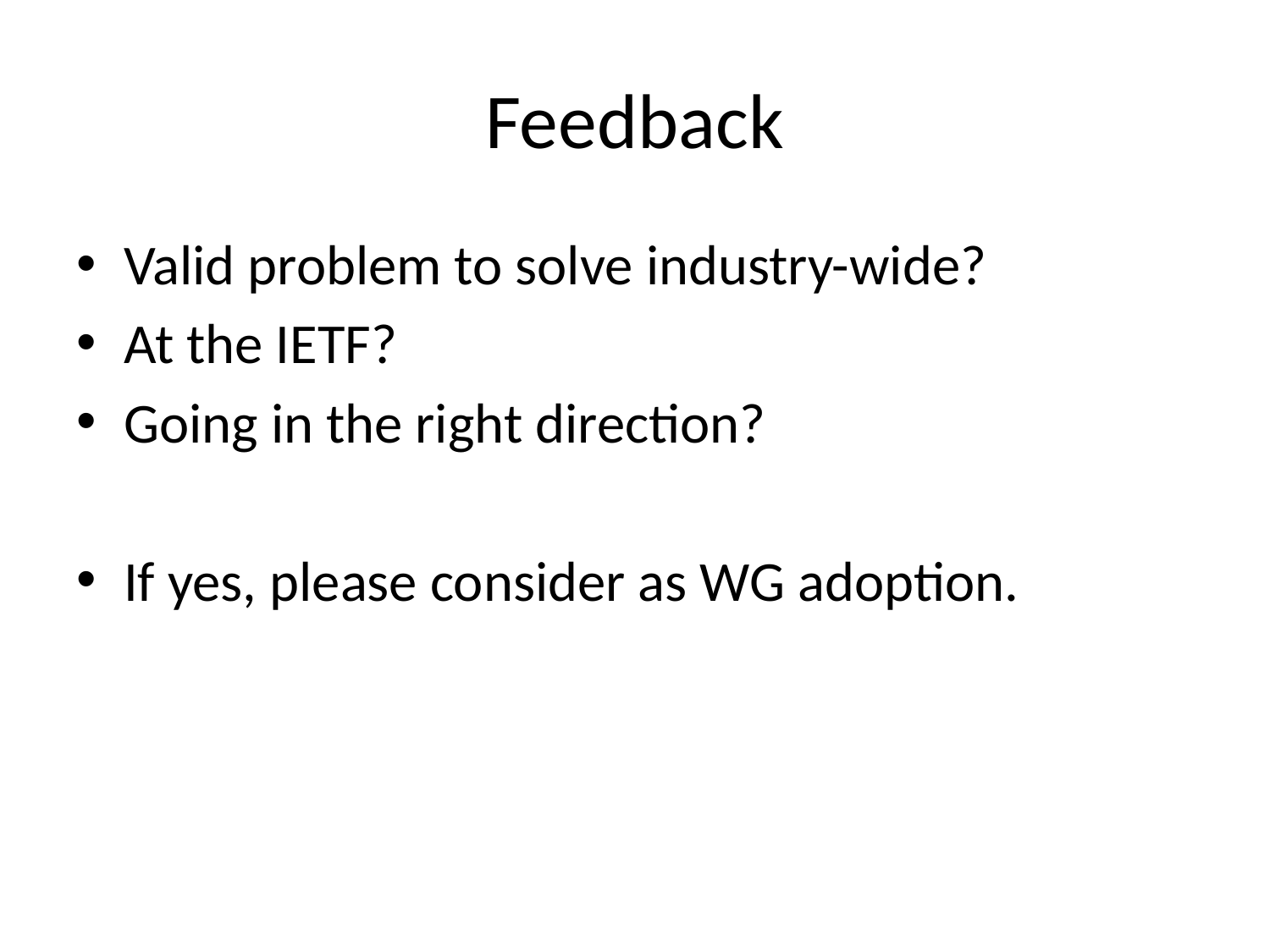

# Feedback
Valid problem to solve industry-wide?
At the IETF?
Going in the right direction?

If yes, please consider as WG adoption.